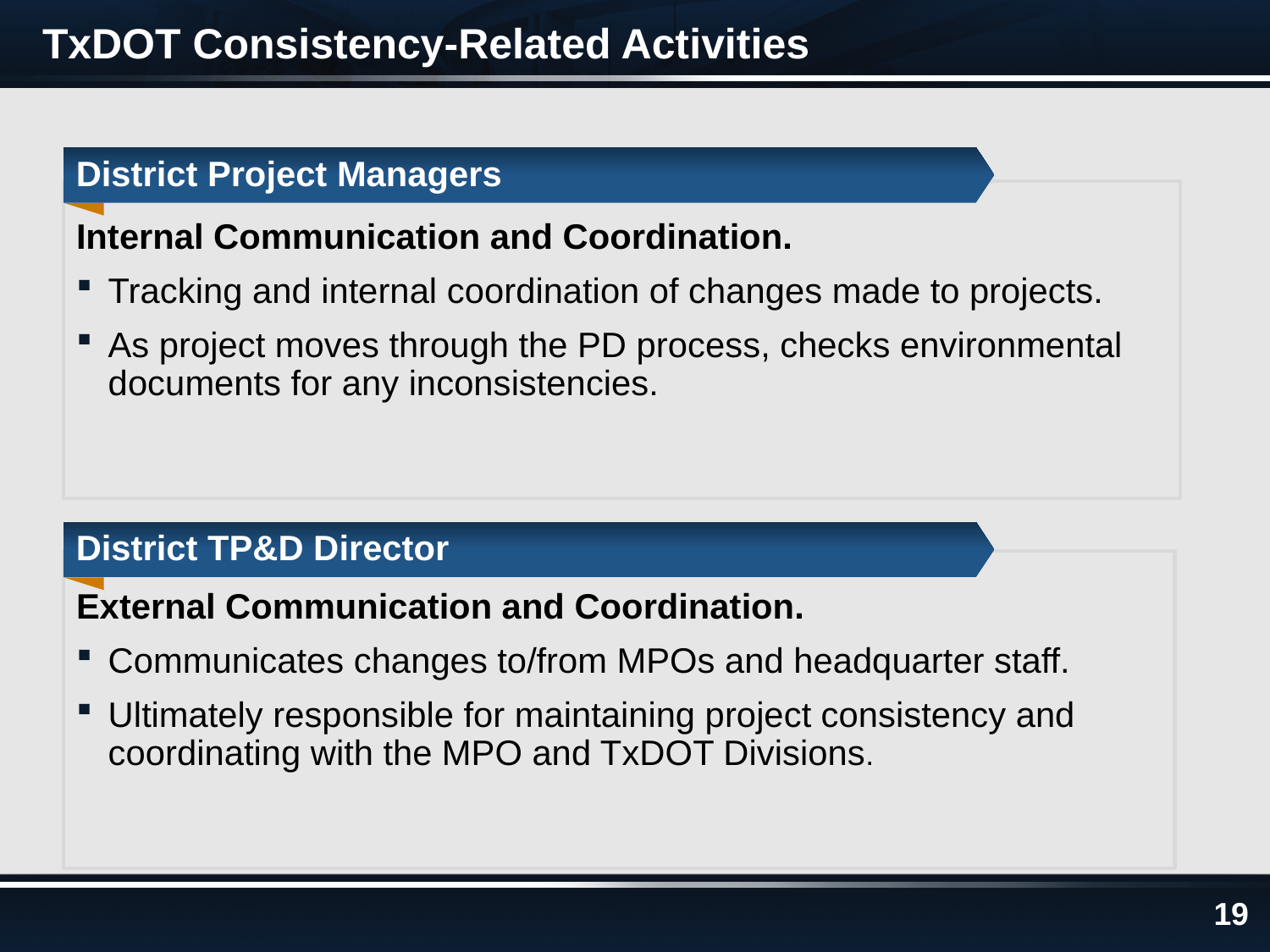

# TxDOT Consistency-Related Activities
District Project Managers

Internal Communication and Coordination.
Tracking and internal coordination of changes made to projects.
As project moves through the PD process, checks environmental documents for any inconsistencies.
District TP&D Director

External Communication and Coordination.
Communicates changes to/from MPOs and headquarter staff.
Ultimately responsible for maintaining project consistency and coordinating with the MPO and TxDOT Divisions.